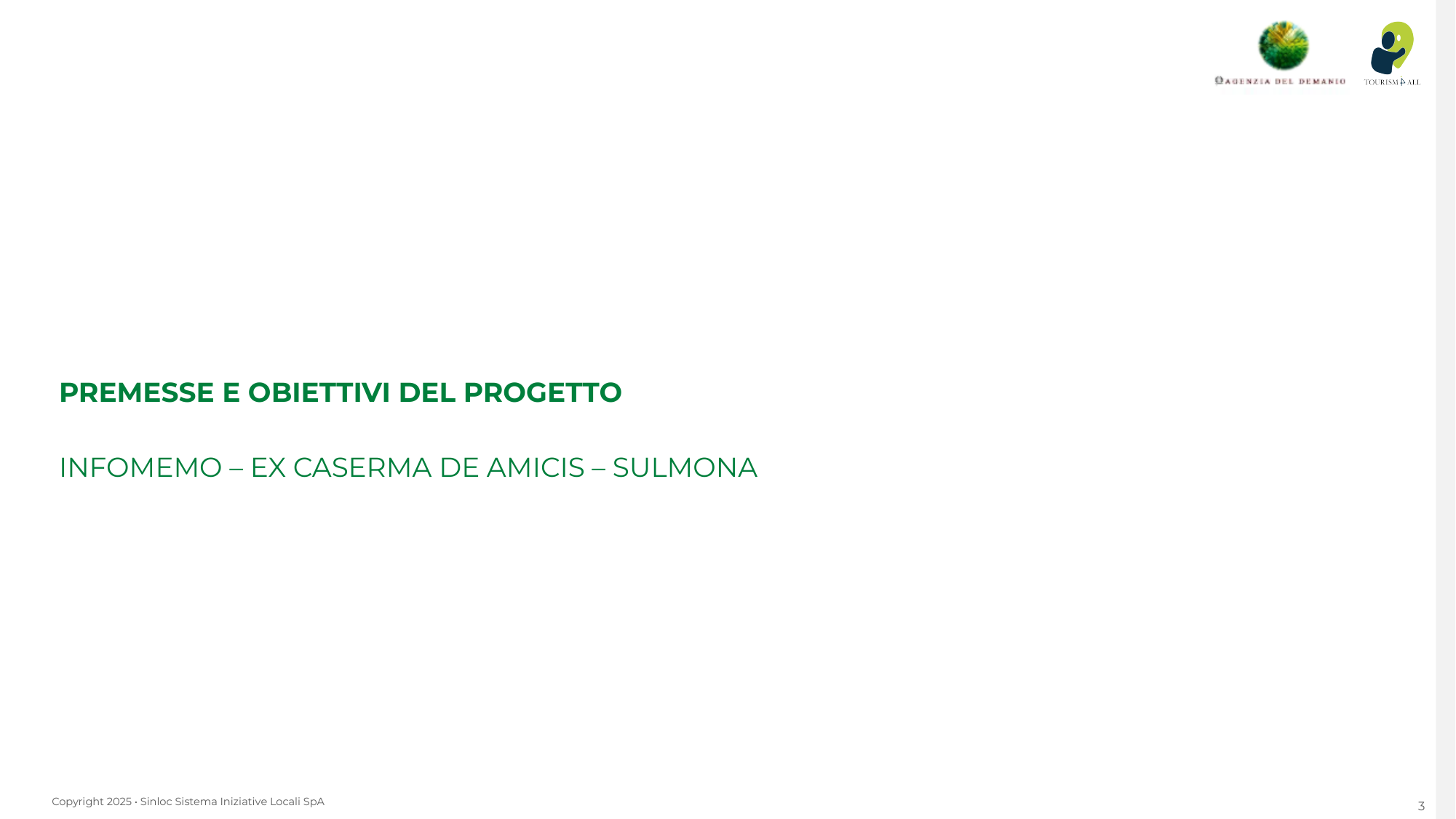

PREMESSE E OBIETTIVI DEL PROGETTO
INFOMEMO – EX CASERMA DE AMICIS – SULMONA